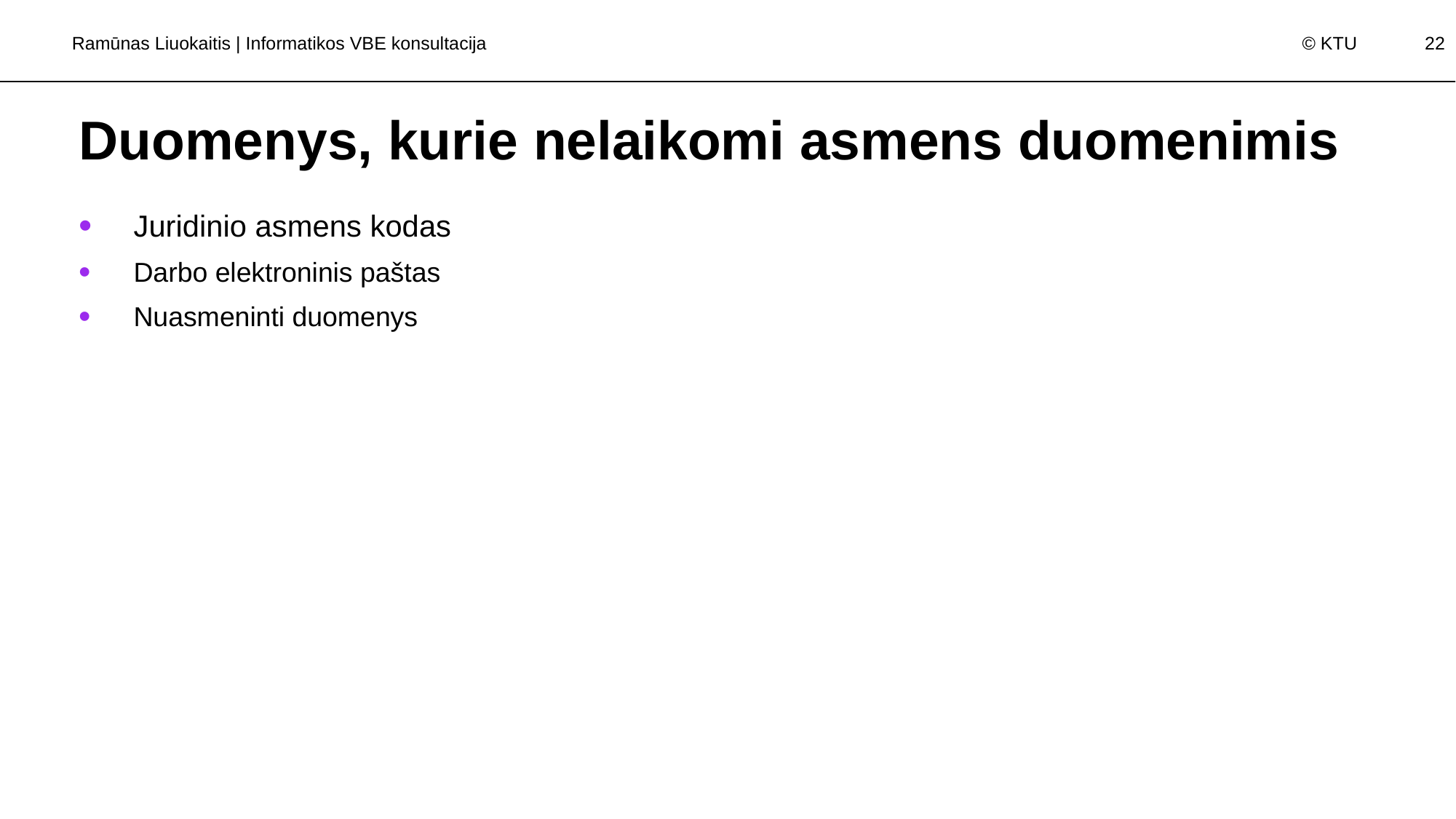

Ramūnas Liuokaitis | Informatikos VBE konsultacija
# Duomenys, kurie nelaikomi asmens duomenimis
Juridinio asmens kodas
Darbo elektroninis paštas
Nuasmeninti duomenys